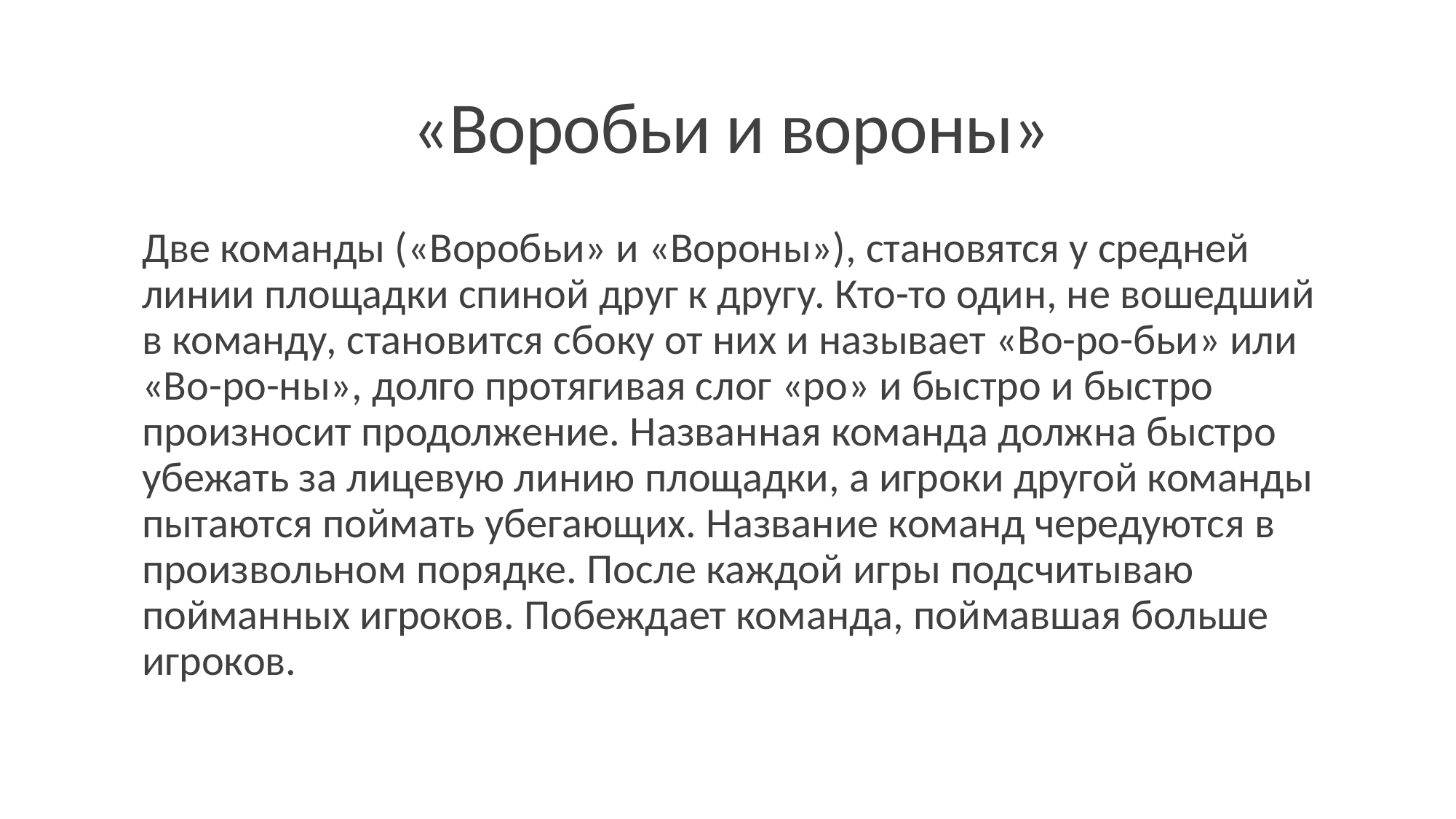

# «Воробьи и вороны»
Две команды («Воробьи» и «Вороны»), становятся у средней линии площадки спиной друг к другу. Кто-то один, не вошедший в команду, становится сбоку от них и называет «Во-ро-бьи» или «Во-ро-ны», долго протягивая слог «ро» и быстро и быстро произносит продолжение. Названная команда должна быстро убежать за лицевую линию площадки, а игроки другой команды пытаются поймать убегающих. Название команд чередуются в произвольном порядке. После каждой игры подсчитываю пойманных игроков. Побеждает команда, поймавшая больше игроков.